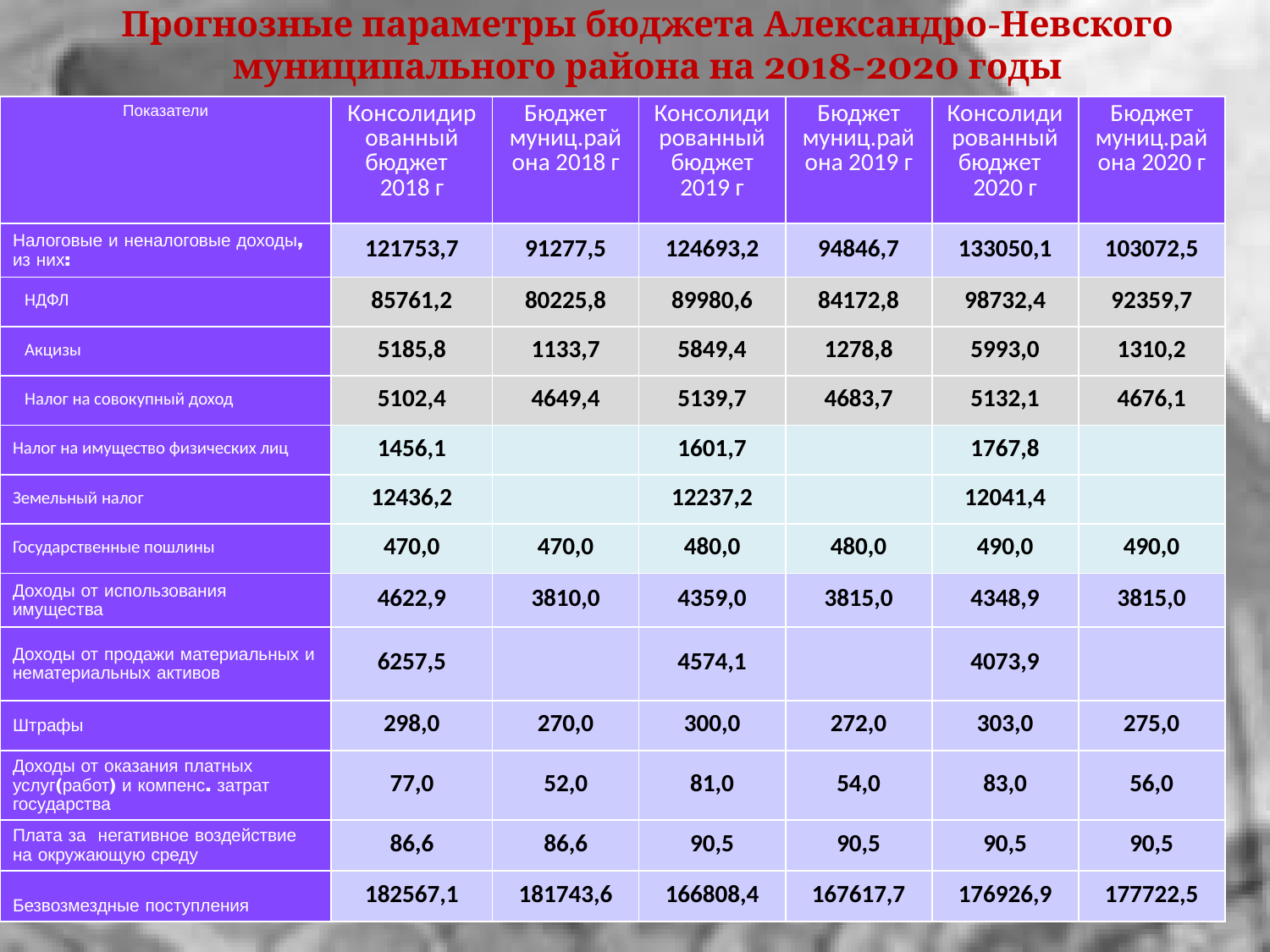

# Прогнозные параметры бюджета Александро-Невского муниципального района на 2018-2020 годы
| Показатели | Консолидированный бюджет 2018 г | Бюджет муниц.района 2018 г | Консолидированный бюджет 2019 г | Бюджет муниц.района 2019 г | Консолидированный бюджет 2020 г | Бюджет муниц.района 2020 г |
| --- | --- | --- | --- | --- | --- | --- |
| Налоговые и неналоговые доходы, из них: | 121753,7 | 91277,5 | 124693,2 | 94846,7 | 133050,1 | 103072,5 |
| НДФЛ | 85761,2 | 80225,8 | 89980,6 | 84172,8 | 98732,4 | 92359,7 |
| Акцизы | 5185,8 | 1133,7 | 5849,4 | 1278,8 | 5993,0 | 1310,2 |
| Налог на совокупный доход | 5102,4 | 4649,4 | 5139,7 | 4683,7 | 5132,1 | 4676,1 |
| Налог на имущество физических лиц | 1456,1 |  | 1601,7 |  | 1767,8 |  |
| Земельный налог | 12436,2 |  | 12237,2 |  | 12041,4 |  |
| Государственные пошлины | 470,0 | 470,0 | 480,0 | 480,0 | 490,0 | 490,0 |
| Доходы от использования имущества | 4622,9 | 3810,0 | 4359,0 | 3815,0 | 4348,9 | 3815,0 |
| Доходы от продажи материальных и нематериальных активов | 6257,5 |  | 4574,1 |  | 4073,9 |  |
| Штрафы | 298,0 | 270,0 | 300,0 | 272,0 | 303,0 | 275,0 |
| Доходы от оказания платных услуг(работ) и компенс. затрат государства | 77,0 | 52,0 | 81,0 | 54,0 | 83,0 | 56,0 |
| Плата за негативное воздействие на окружающую среду | 86,6 | 86,6 | 90,5 | 90,5 | 90,5 | 90,5 |
| Безвозмездные поступления | 182567,1 | 181743,6 | 166808,4 | 167617,7 | 176926,9 | 177722,5 |